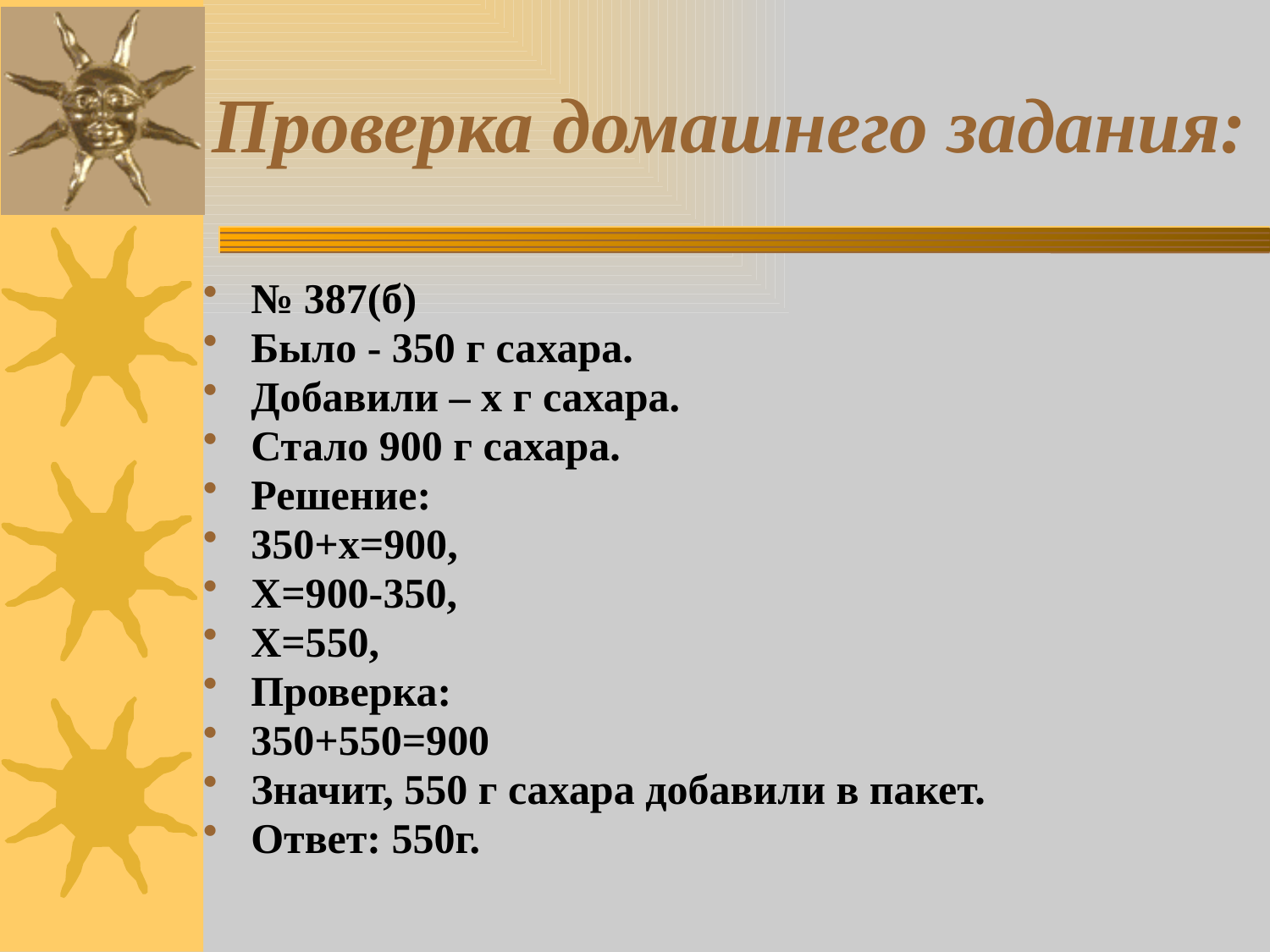

# Проверка домашнего задания:
№ 387(б)
Было - 350 г сахара.
Добавили – х г сахара.
Стало 900 г сахара.
Решение:
350+х=900,
Х=900-350,
Х=550,
Проверка:
350+550=900
Значит, 550 г сахара добавили в пакет.
Ответ: 550г.